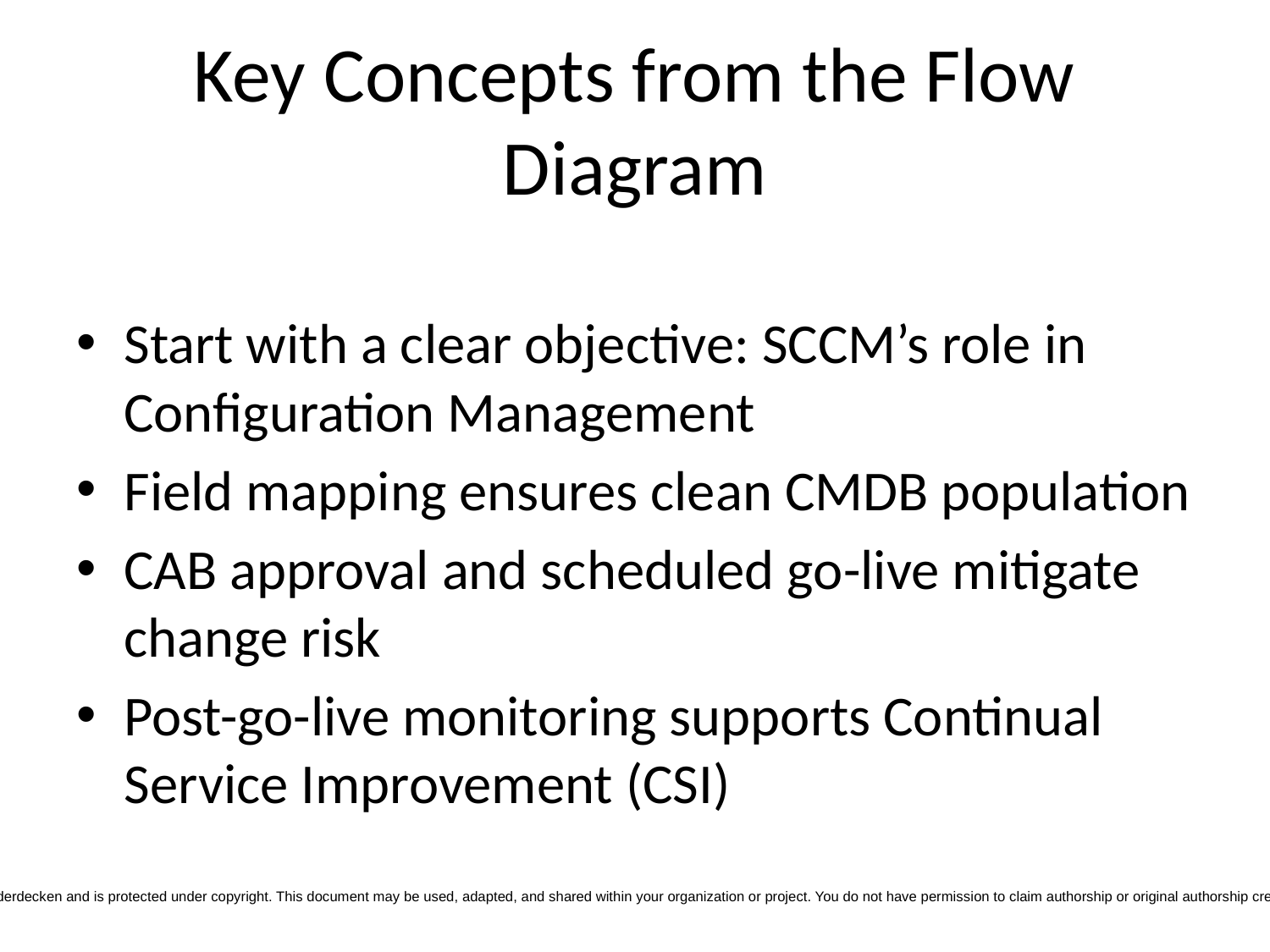

# Key Concepts from the Flow Diagram

Start with a clear objective: SCCM’s role in Configuration Management
Field mapping ensures clean CMDB population
CAB approval and scheduled go-live mitigate change risk
Post-go-live monitoring supports Continual Service Improvement (CSI)
Copyright © 2025 Race P. Vanderdecken. All rights reserved. This document is the intellectual property of Race P. Vanderdecken and is protected under copyright. This document may be used, adapted, and shared within your organization or project. You do not have permission to claim authorship or original authorship credit. This copyright notice may be removed if required by internal documentation standards or work environment policy.